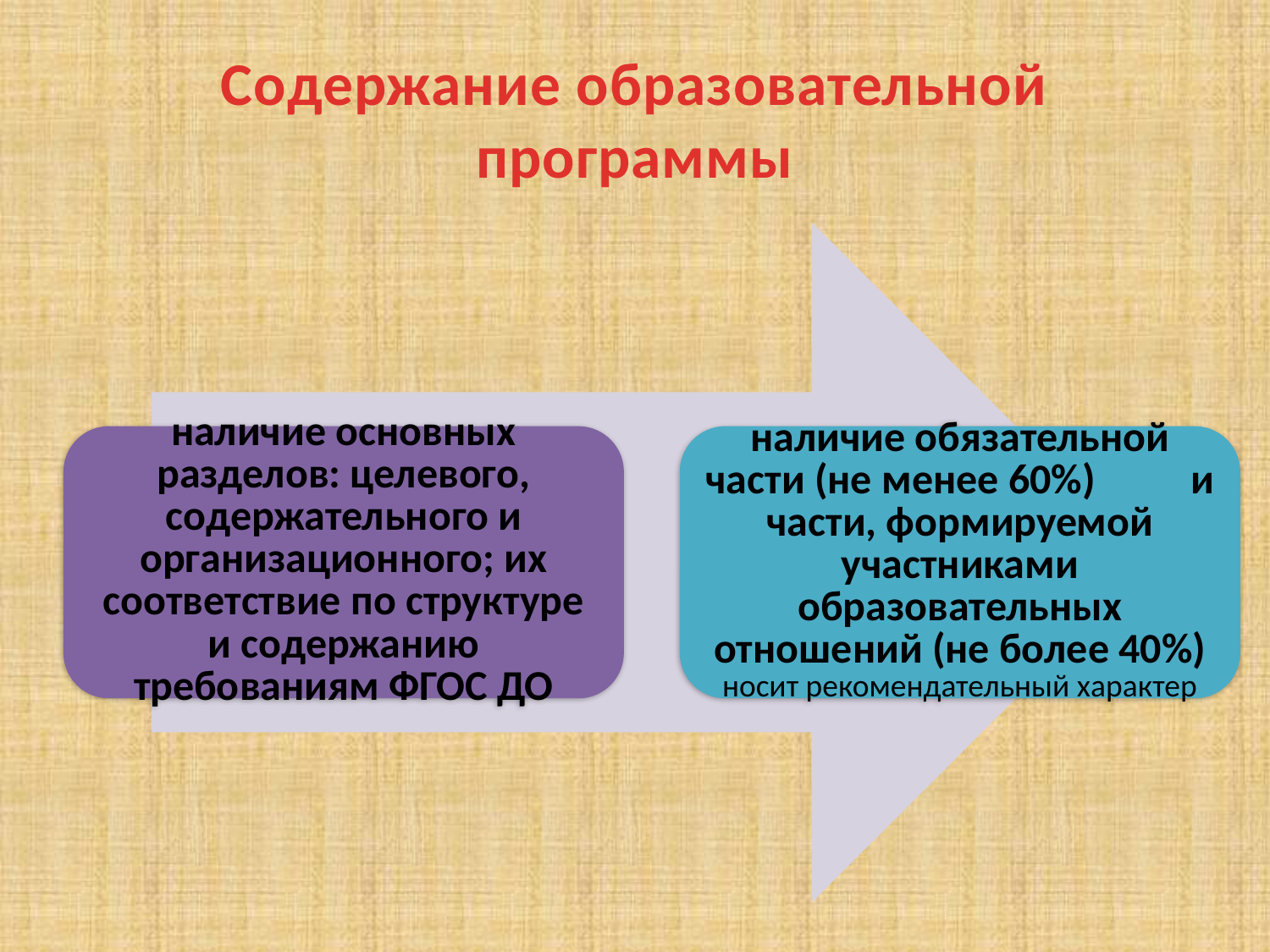

# Содержание образовательной программы
наличие основных разделов: целевого, содержательного и организационного; их соответствие по структуре и содержанию требованиям ФГОС ДО
наличие обязательной части (не менее 60%)          и части, формируемой участниками образовательных отношений (не более 40%) носит рекомендательный характер